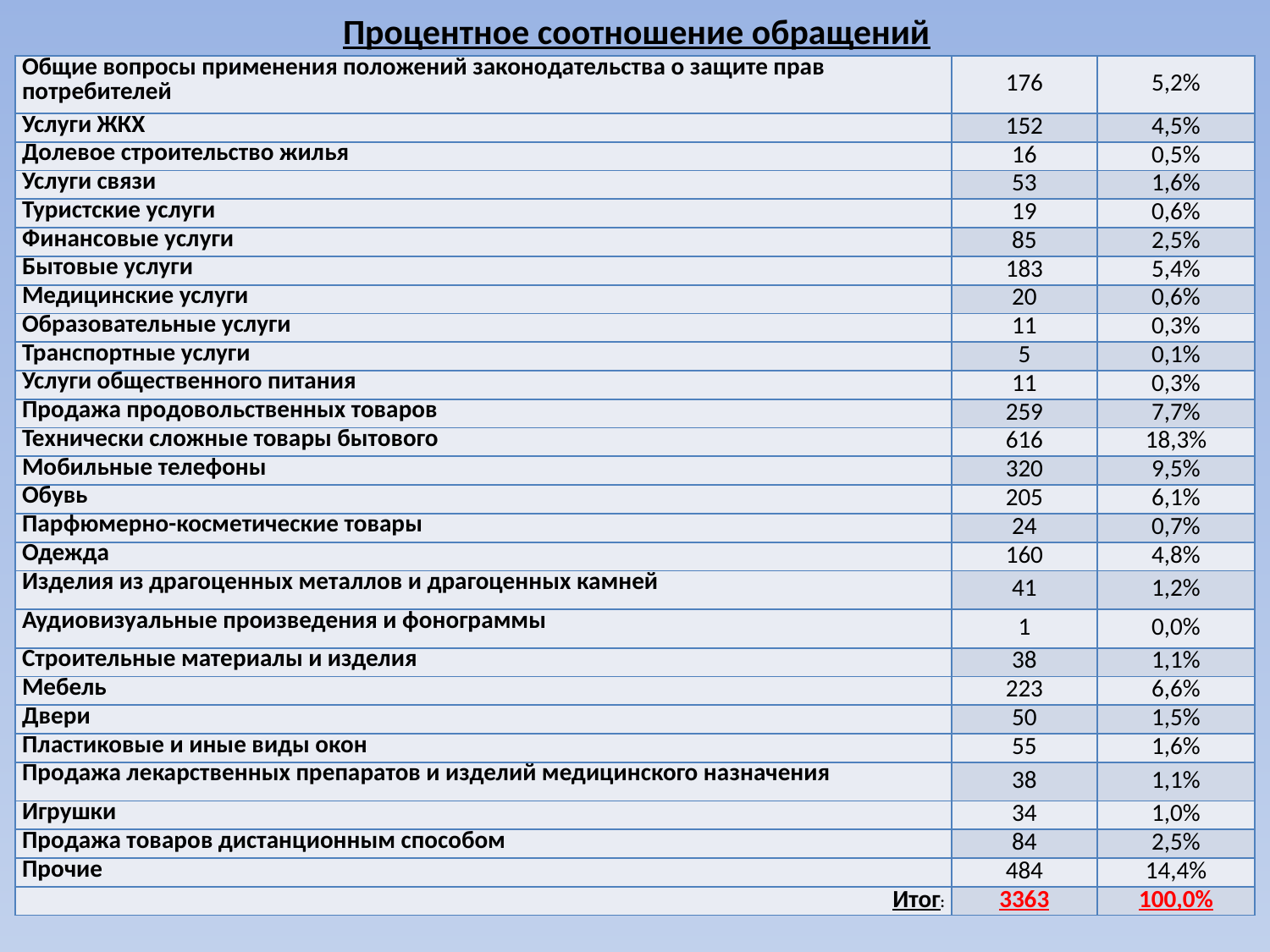

# Процентное соотношение обращений
| Общие вопросы применения положений законодательства о защите прав потребителей | 176 | 5,2% |
| --- | --- | --- |
| Услуги ЖКХ | 152 | 4,5% |
| Долевое строительство жилья | 16 | 0,5% |
| Услуги связи | 53 | 1,6% |
| Туристские услуги | 19 | 0,6% |
| Финансовые услуги | 85 | 2,5% |
| Бытовые услуги | 183 | 5,4% |
| Медицинские услуги | 20 | 0,6% |
| Образовательные услуги | 11 | 0,3% |
| Транспортные услуги | 5 | 0,1% |
| Услуги общественного питания | 11 | 0,3% |
| Продажа продовольственных товаров | 259 | 7,7% |
| Технически сложные товары бытового | 616 | 18,3% |
| Мобильные телефоны | 320 | 9,5% |
| Обувь | 205 | 6,1% |
| Парфюмерно-косметические товары | 24 | 0,7% |
| Одежда | 160 | 4,8% |
| Изделия из драгоценных металлов и драгоценных камней | 41 | 1,2% |
| Аудиовизуальные произведения и фонограммы | 1 | 0,0% |
| Строительные материалы и изделия | 38 | 1,1% |
| Мебель | 223 | 6,6% |
| Двери | 50 | 1,5% |
| Пластиковые и иные виды окон | 55 | 1,6% |
| Продажа лекарственных препаратов и изделий медицинского назначения | 38 | 1,1% |
| Игрушки | 34 | 1,0% |
| Продажа товаров дистанционным способом | 84 | 2,5% |
| Прочие | 484 | 14,4% |
| Итог: | 3363 | 100,0% |